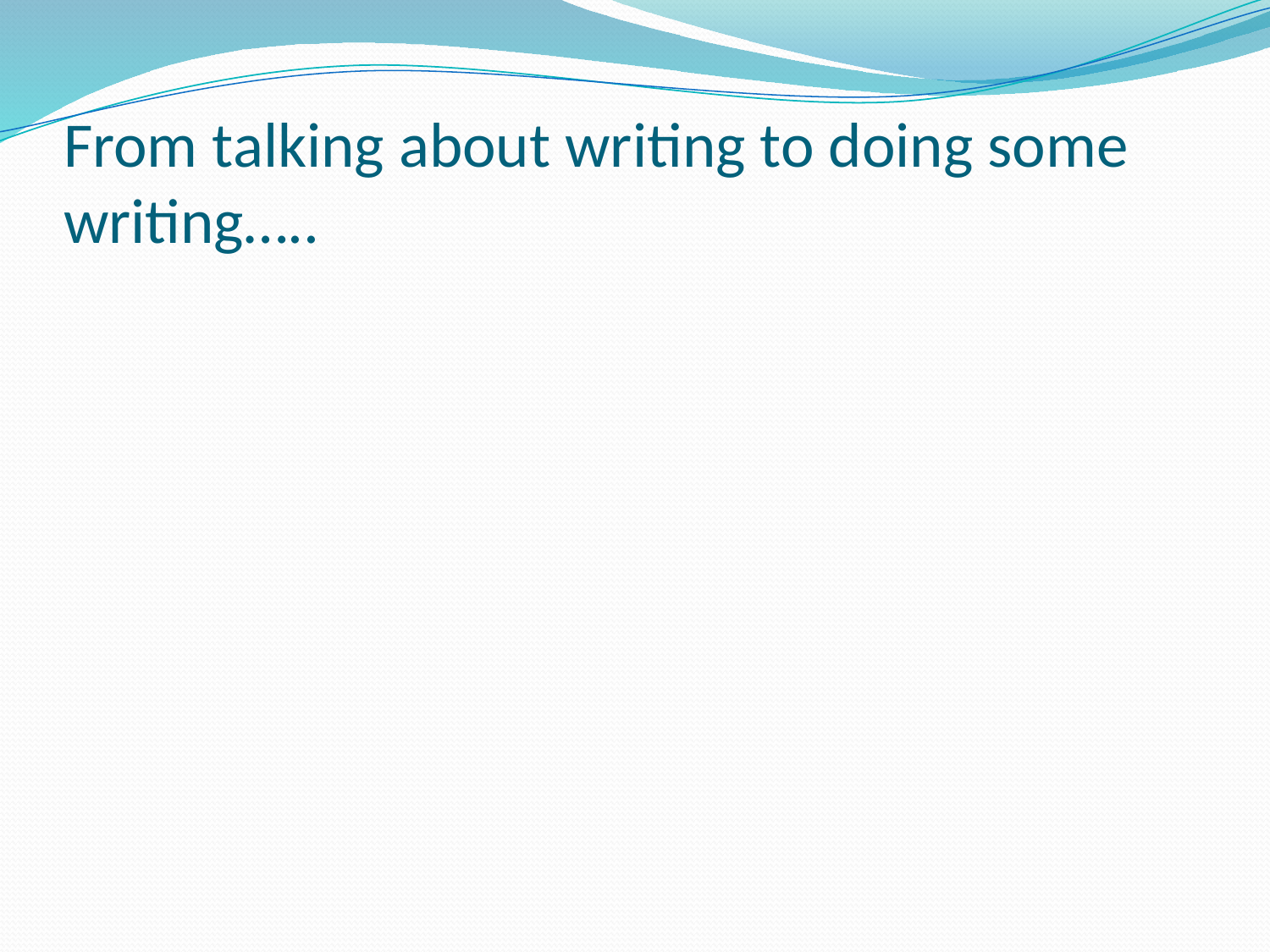

# From talking about writing to doing some writing…..